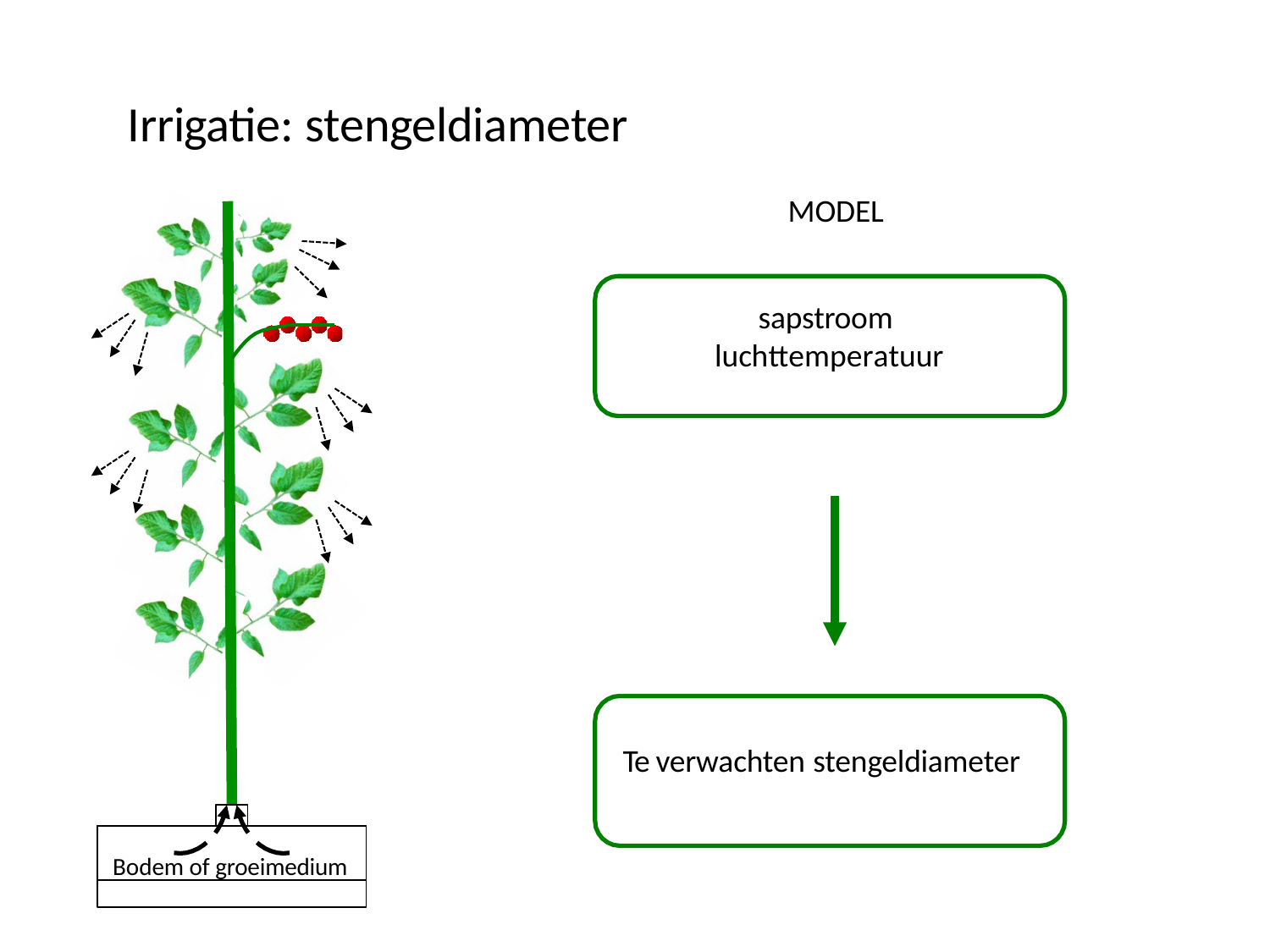

# Irrigatie: stengeldiameter
MODEL

sapstroom  luchttemperatuur

Te verwachten stengeldiameter

Bodem of groeimedium